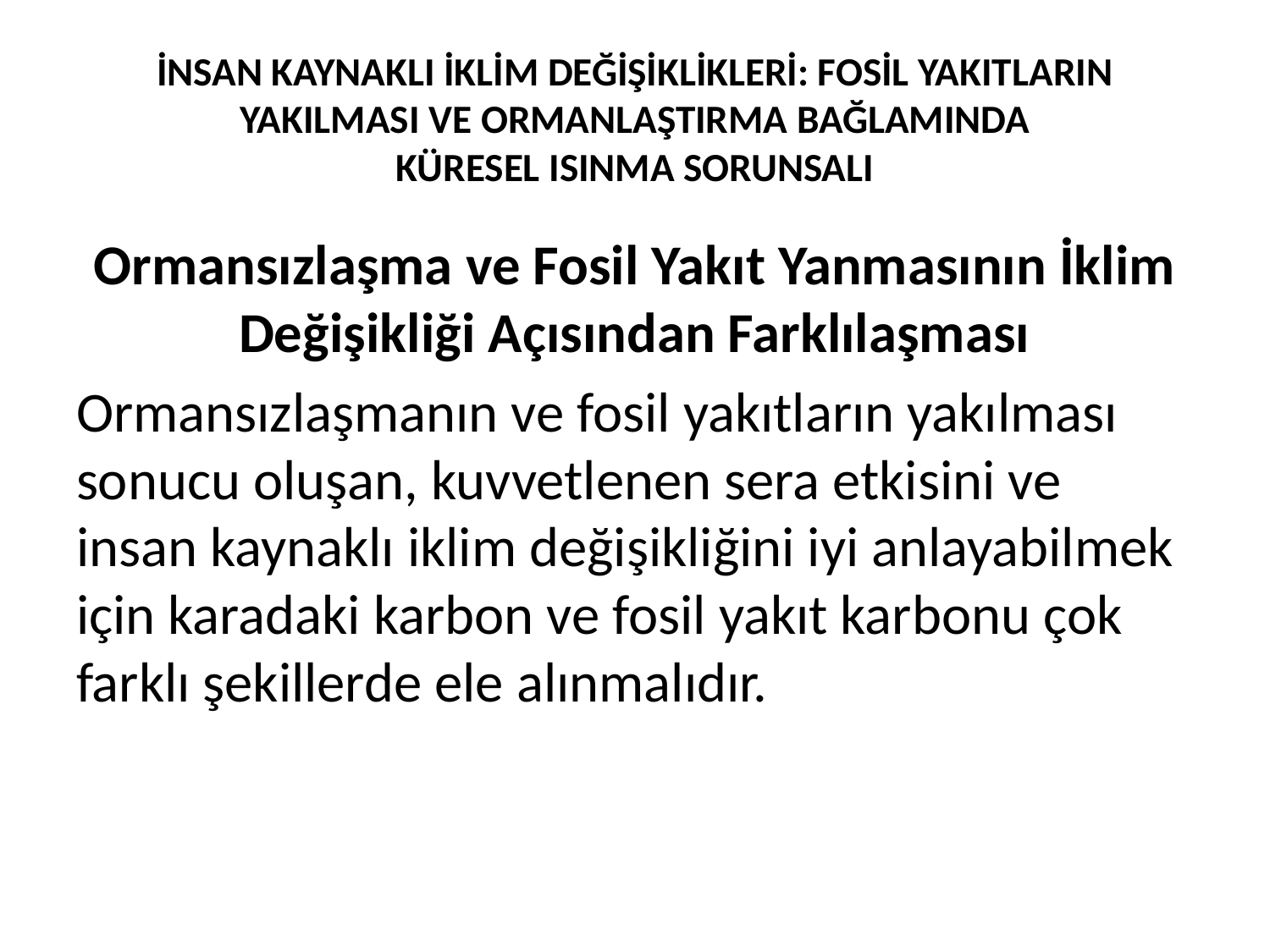

# İNSAN KAYNAKLI İKLİM DEĞİŞİKLİKLERİ: FOSİL YAKITLARIN YAKILMASI VE ORMANLAŞTIRMA BAĞLAMINDA KÜRESEL ISINMA SORUNSALI
Ormansızlaşma ve Fosil Yakıt Yanmasının İklim Değişikliği Açısından Farklılaşması
Ormansızlaşmanın ve fosil yakıtların yakılması sonucu oluşan, kuvvetlenen sera etkisini ve insan kaynaklı iklim değişikliğini iyi anlayabilmek için karadaki karbon ve fosil yakıt karbonu çok farklı şekillerde ele alınmalıdır.